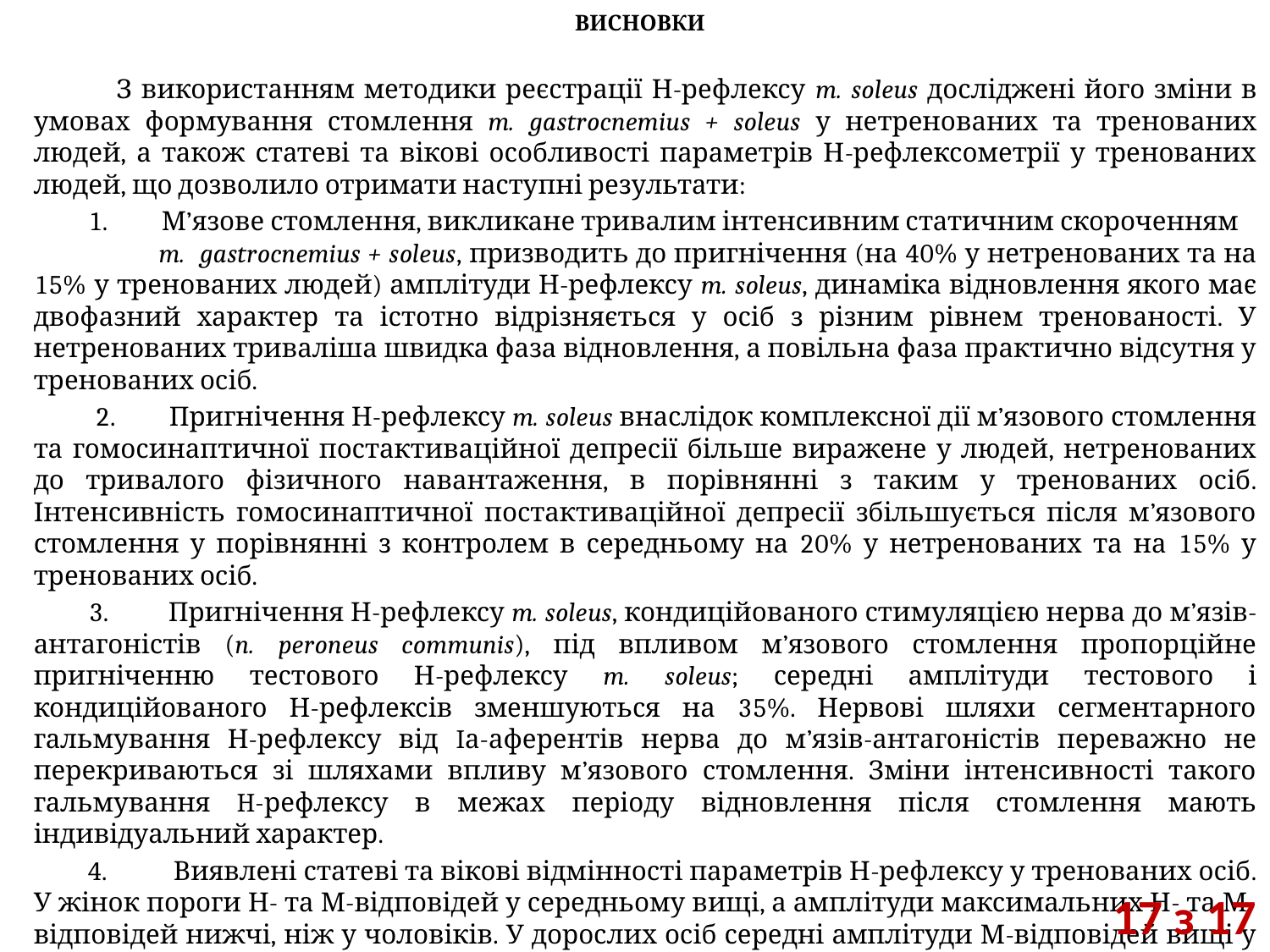

# ВИСНОВКИ
         З використанням методики реєстрації Н-рефлексу m. soleus досліджені його зміни в умовах формування стомлення m. gastrocnemius + soleus у нетренованих та тренованих людей, а також статеві та вікові особливості параметрів Н-рефлексометрії у тренованих людей, що дозволило отримати наступні результати:
         1.	М’язове стомлення, викликане тривалим інтенсивним статичним скороченням                     m.  gastrocnemius + soleus, призводить до пригнічення (на 40% у нетренованих та на 15% у тренованих людей) амплітуди Н-рефлексу m. soleus, динаміка відновлення якого має двофазний характер та істотно відрізняється у осіб з різним рівнем тренованості. У нетренованих триваліша швидка фаза відновлення, а повільна фаза практично відсутня у тренованих осіб.
         2.	Пригнічення Н-рефлексу m. soleus внаслідок комплексної дії м’язового стомлення та гомосинаптичної постактиваційної депресії більше виражене у людей, нетренованих до тривалого фізичного навантаження, в порівнянні з таким у тренованих осіб. Інтенсивність гомосинаптичної постактиваційної депресії збільшується після м’язового стомлення у порівнянні з контролем в середньому на 20% у нетренованих та на 15% у тренованих осіб.
        3.	Пригнічення Н-рефлексу m. soleus, кондиційованого стимуляцією нерва до м’язів-антагоністів (n. peroneus communis), під впливом м’язового стомлення пропорційне пригніченню тестового Н-рефлексу m. soleus; середні амплітуди тестового і кондиційованого Н-рефлексів зменшуються на 35%. Нервові шляхи сегментарного гальмування Н-рефлексу від Iа-аферентів нерва до м’язів-антагоністів переважно не перекриваються зі шляхами впливу м’язового стомлення. Зміни інтенсивності такого гальмування H-рефлексу в межах періоду відновлення після стомлення мають індивідуальний характер.
        4.	 Виявлені статеві та вікові відмінності параметрів Н-рефлексу у тренованих осіб. У жінок пороги Н- та М-відповідей у середньому вищі, а амплітуди максимальних Н- та М-відповідей нижчі, ніж у чоловіків. У дорослих осіб середні амплітуди М-відповідей вищі у порівнянні з такими у юніорів. Такі відмінності в деякій мірі можуть бути пов’язані з віковими та статевими відмінностями антропометричних параметрів.
17 з 17